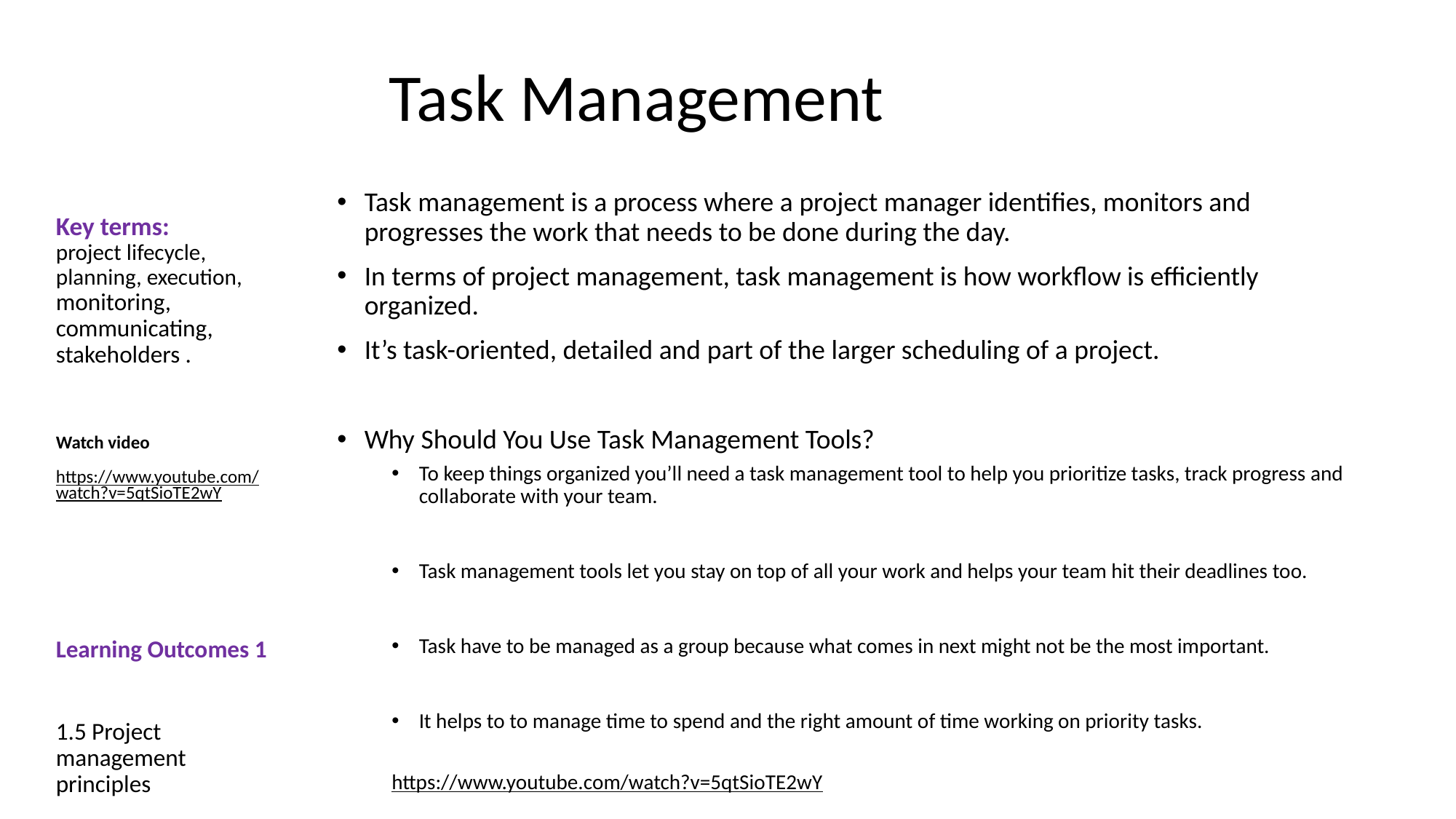

# Task Management

Key terms:
project lifecycle, planning, execution, monitoring, communicating, stakeholders .

Watch video
https://www.youtube.com/watch?v=5qtSioTE2wY

Learning Outcomes 1

1.5 Project management principles

Task management is a process where a project manager identifies, monitors and progresses the work that needs to be done during the day.
In terms of project management, task management is how workflow is efficiently organized.
It’s task-oriented, detailed and part of the larger scheduling of a project.

Why Should You Use Task Management Tools?
To keep things organized you’ll need a task management tool to help you prioritize tasks, track progress and collaborate with your team.

Task management tools let you stay on top of all your work and helps your team hit their deadlines too.

Task have to be managed as a group because what comes in next might not be the most important.

It helps to to manage time to spend and the right amount of time working on priority tasks.

https://www.youtube.com/watch?v=5qtSioTE2wY